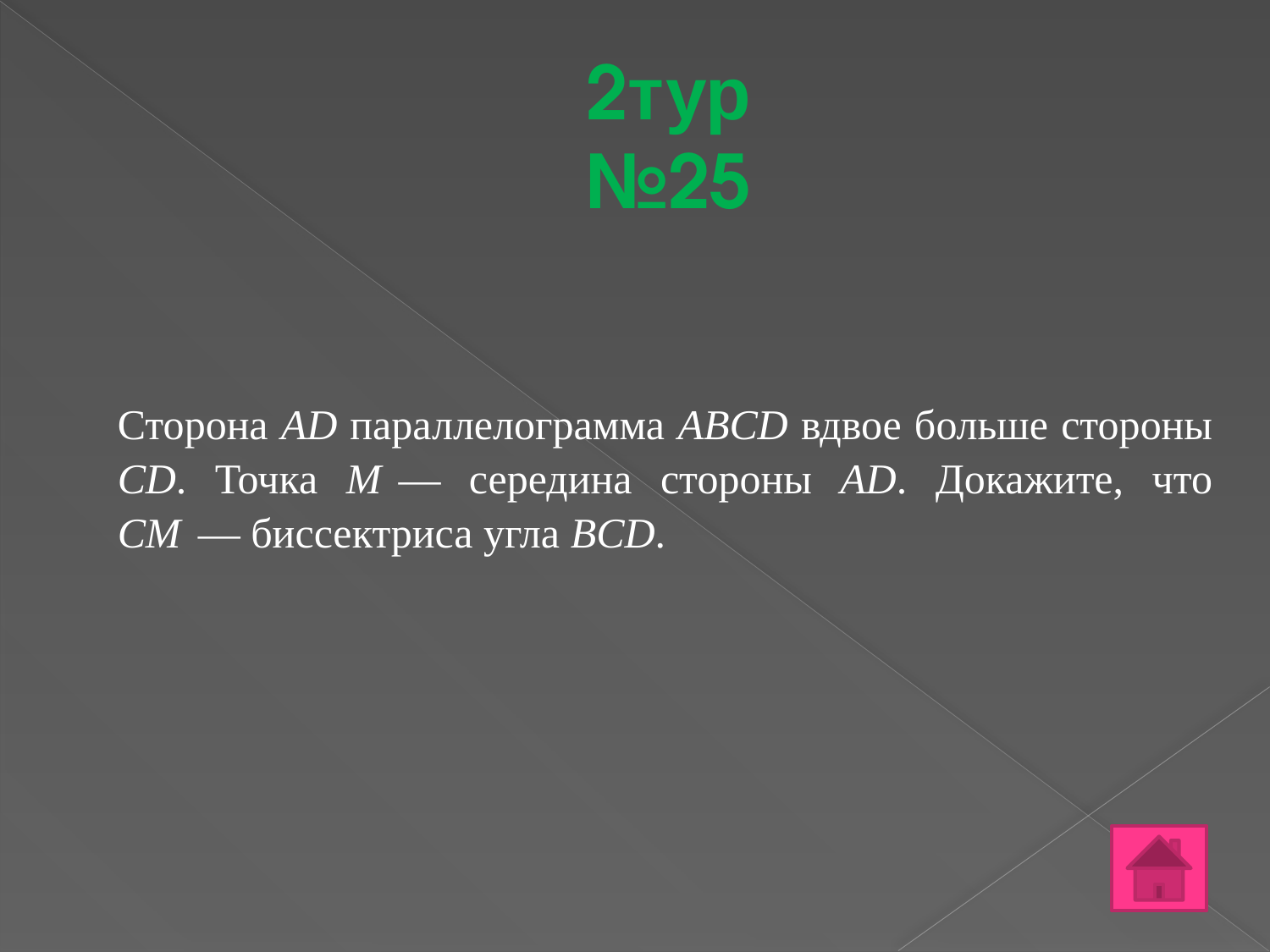

# 2тур №25
Сторона AD параллелограмма ABCD вдвое больше стороны CD. Точка M  — середина стороны AD. Докажите, что CM  — биссектриса угла BCD.